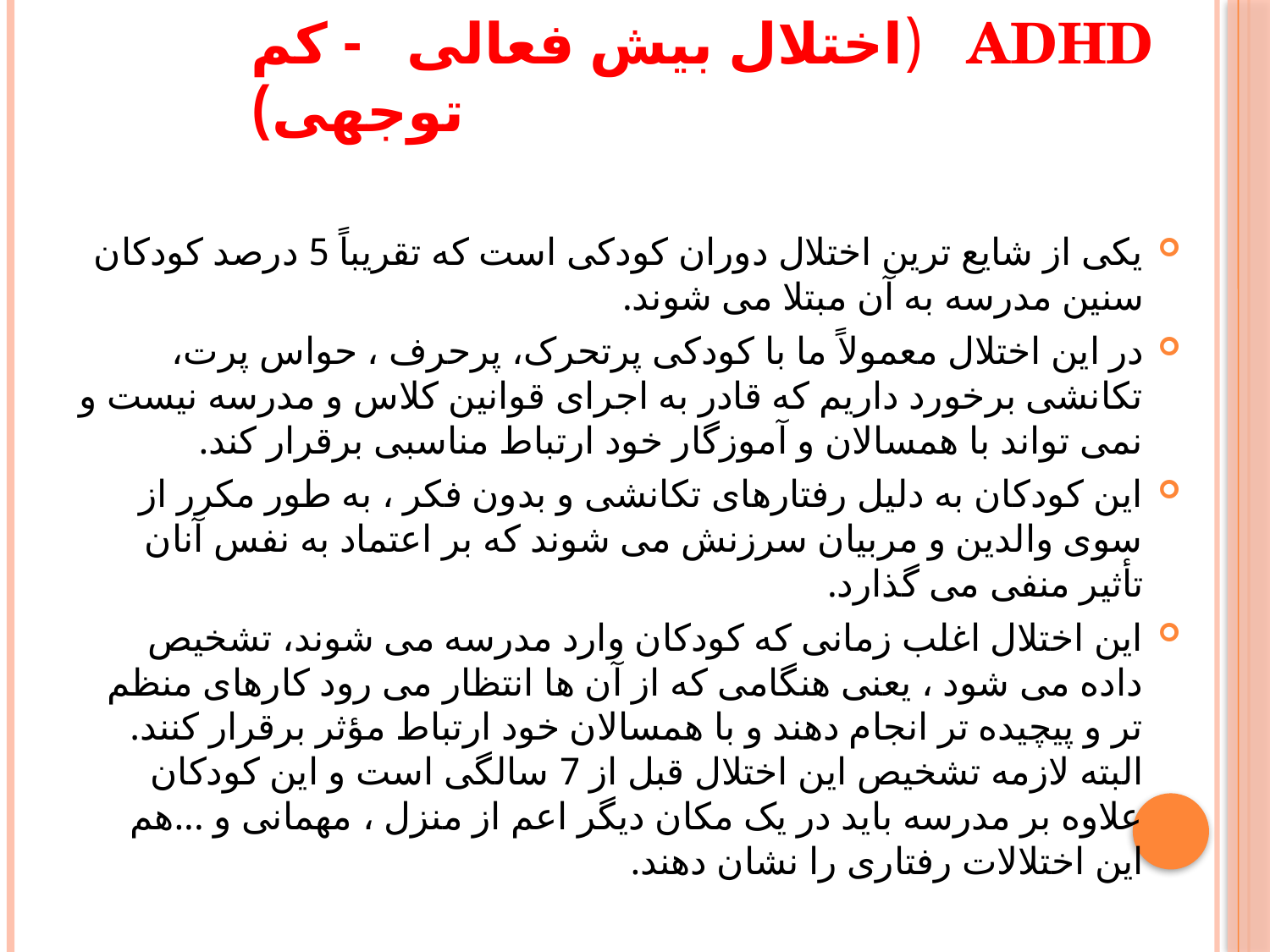

# ADHD   (اختلال بیش فعالی   - کم توجهی)
یکی از شایع ترین اختلال دوران کودکی است که تقریباً 5 درصد کودکان سنین مدرسه به آن مبتلا می شوند.
در این اختلال معمولاً ما با کودکی پرتحرک، پرحرف ، حواس پرت، تکانشی برخورد داریم که قادر به اجرای قوانین کلاس و مدرسه نیست و نمی تواند با همسالان و آموزگار خود ارتباط مناسبی برقرار کند.
این کودکان به دلیل رفتارهای تکانشی و بدون فکر ، به طور مکرر از سوی والدین و مربیان سرزنش می شوند که بر اعتماد به نفس آنان تأثیر منفی می گذارد.
این اختلال اغلب زمانی که کودکان وارد مدرسه می شوند، تشخیص داده می شود ، یعنی هنگامی که از آن ها انتظار می رود کارهای منظم تر و پیچیده تر انجام دهند و با همسالان خود ارتباط مؤثر برقرار کنند. البته لازمه تشخیص این اختلال قبل از 7 سالگی است و این کودکان علاوه بر مدرسه باید در یک مکان دیگر اعم از منزل ، مهمانی و ...هم این اختلالات رفتاری را نشان دهند.